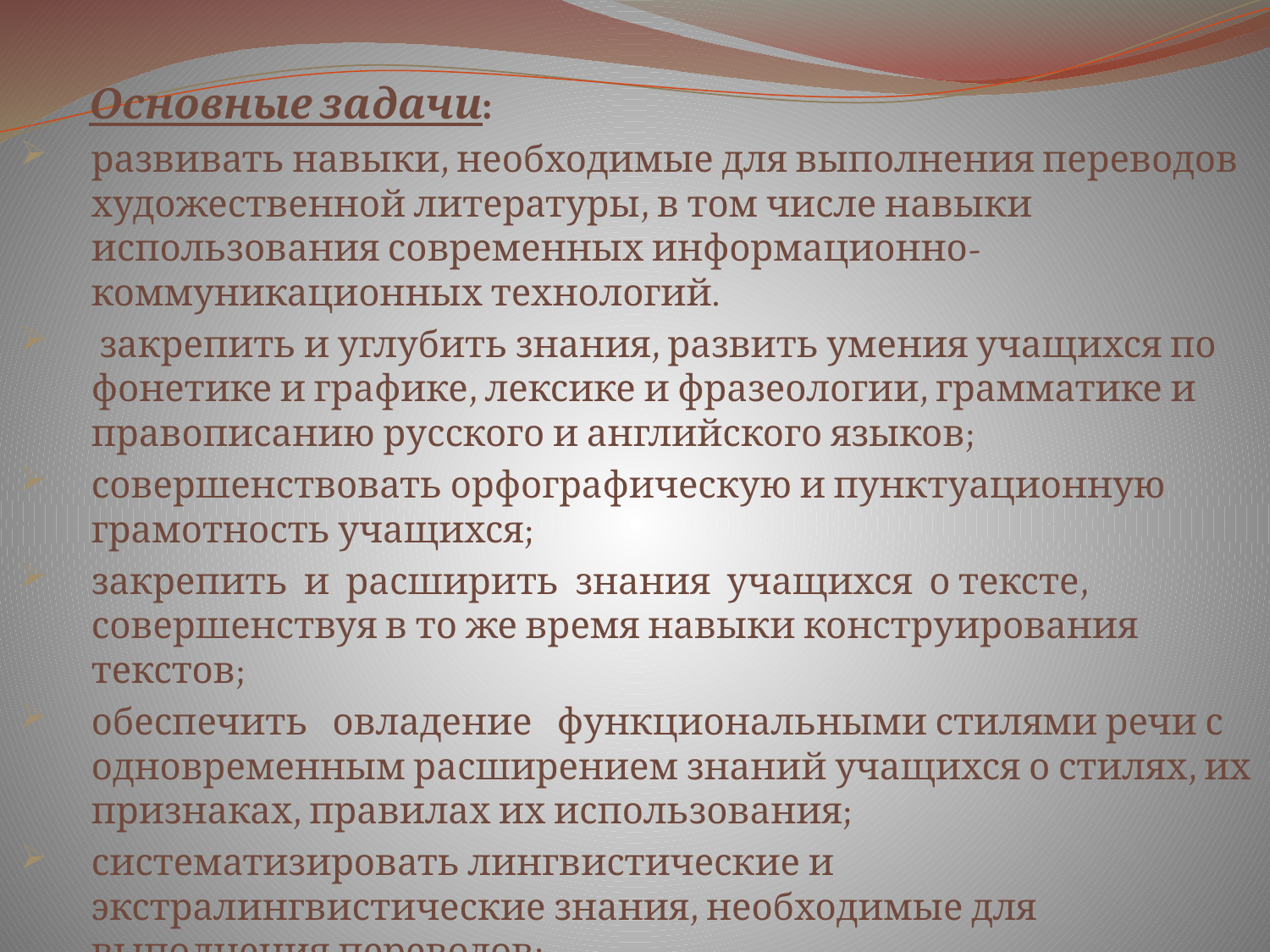

# Основные задачи:
развивать навыки, необходимые для выполнения переводов художественной литературы, в том числе навыки использования современных информационно-коммуникационных технологий.
 закрепить и углубить знания, развить умения учащихся по фонетике и графике, лексике и фразеологии, грамматике и правописанию русского и английского языков;
совершенствовать орфографическую и пунктуационную грамотность учащихся;
закрепить  и  расширить  знания  учащихся  о тексте, совершенствуя в то же время навыки конструирования текстов;
обеспечить   овладение   функциональными стилями речи с одновременным расширением знаний учащихся о стилях, их признаках, правилах их использования;
систематизировать лингвистические и экстралингвистические знания, необходимые для выполнения переводов;
способствовать развитию речи и мышления учащихся на межпредметной основе